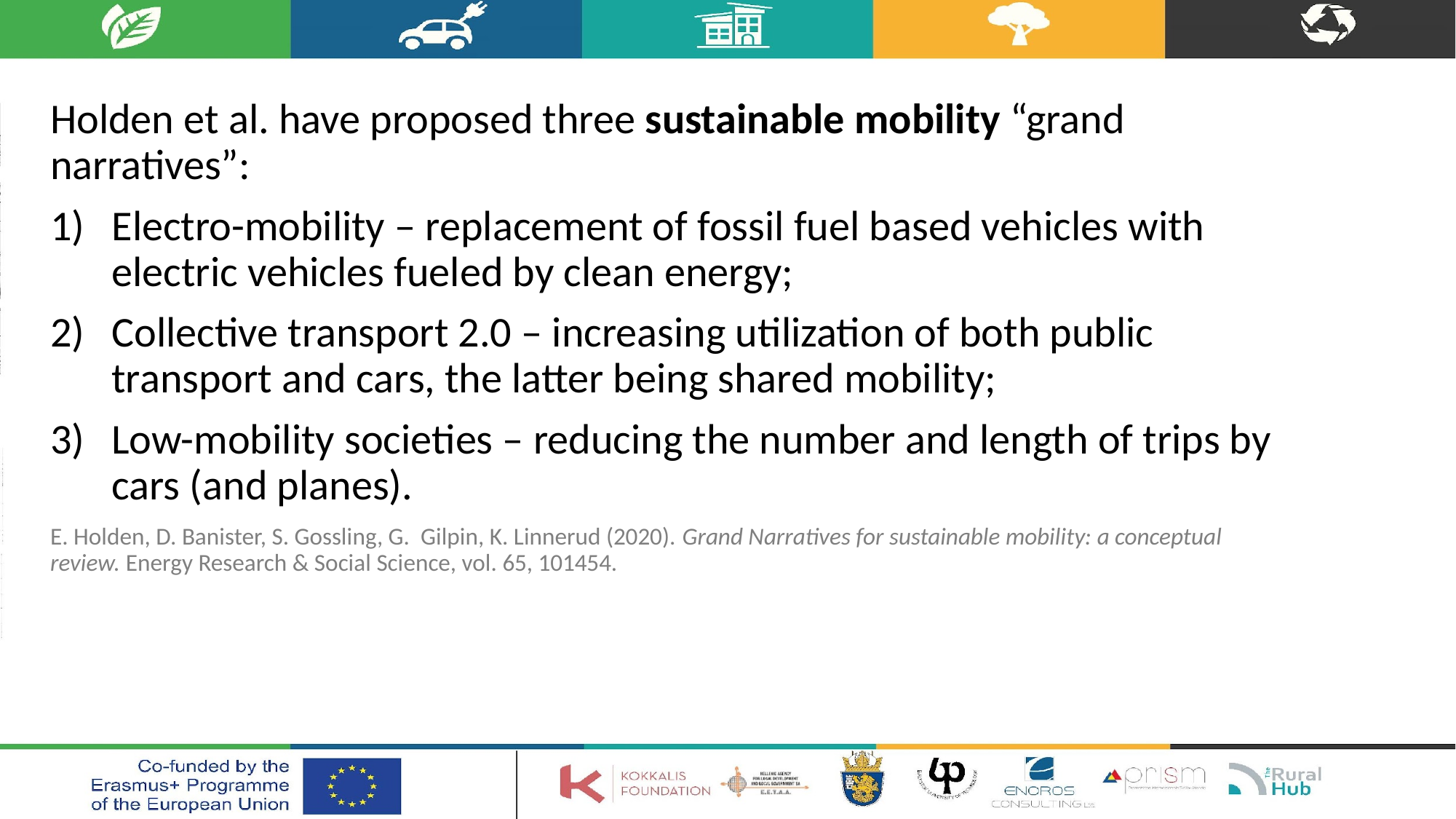

Holden et al. have proposed three sustainable mobility “grand narratives”:
Electro-mobility – replacement of fossil fuel based vehicles with electric vehicles fueled by clean energy;
Collective transport 2.0 – increasing utilization of both public transport and cars, the latter being shared mobility;
Low-mobility societies – reducing the number and length of trips by cars (and planes).
E. Holden, D. Banister, S. Gossling, G.  Gilpin, K. Linnerud (2020). Grand Narratives for sustainable mobility: a conceptual review. Energy Research & Social Science, vol. 65, 101454.